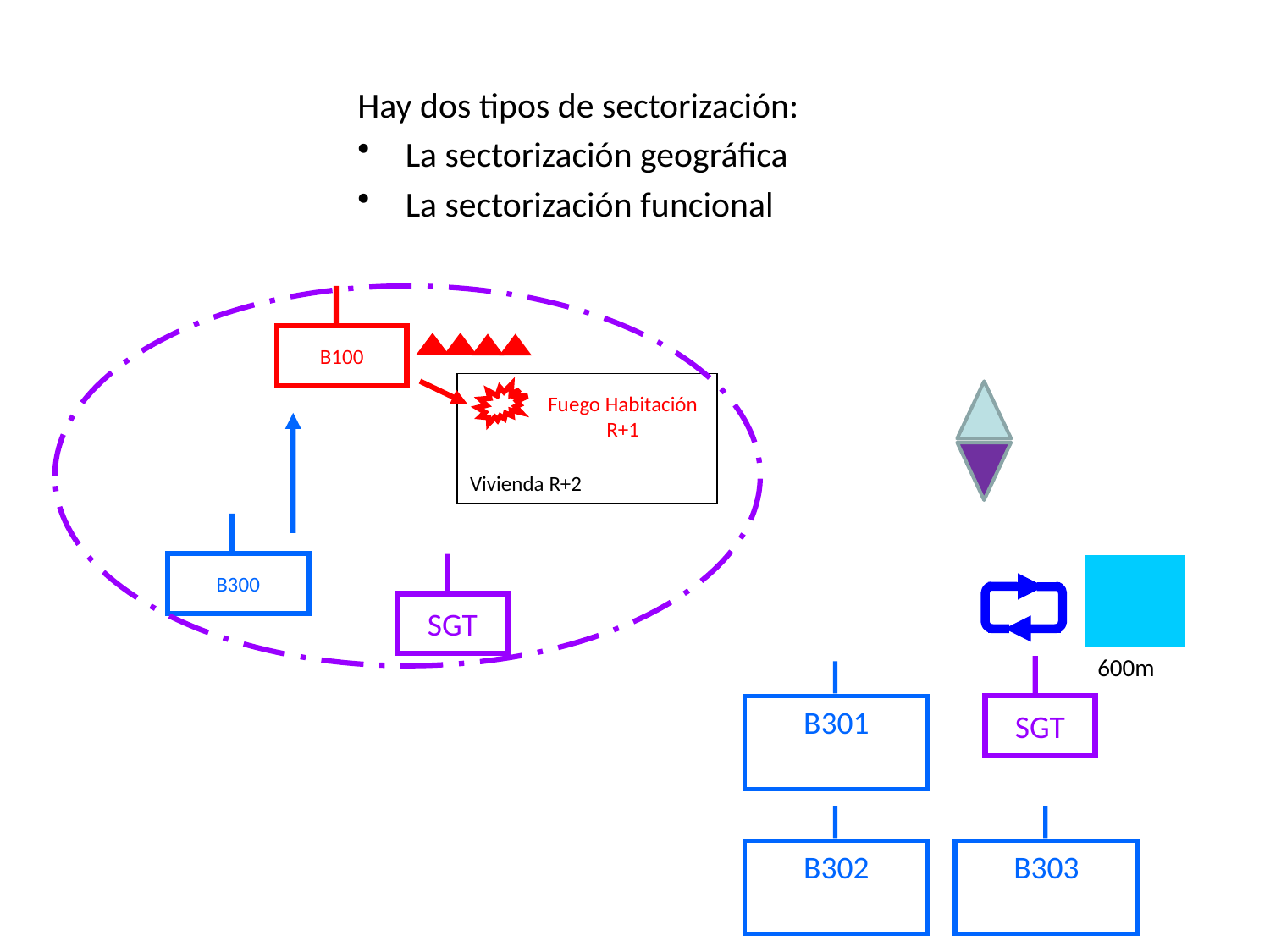

Hay dos tipos de sectorización:
La sectorización geográfica
La sectorización funcional

B100

Fuego Habitación
R+1

Vivienda R+2

B300

SGT

SGT

B301

B302

B303

600m